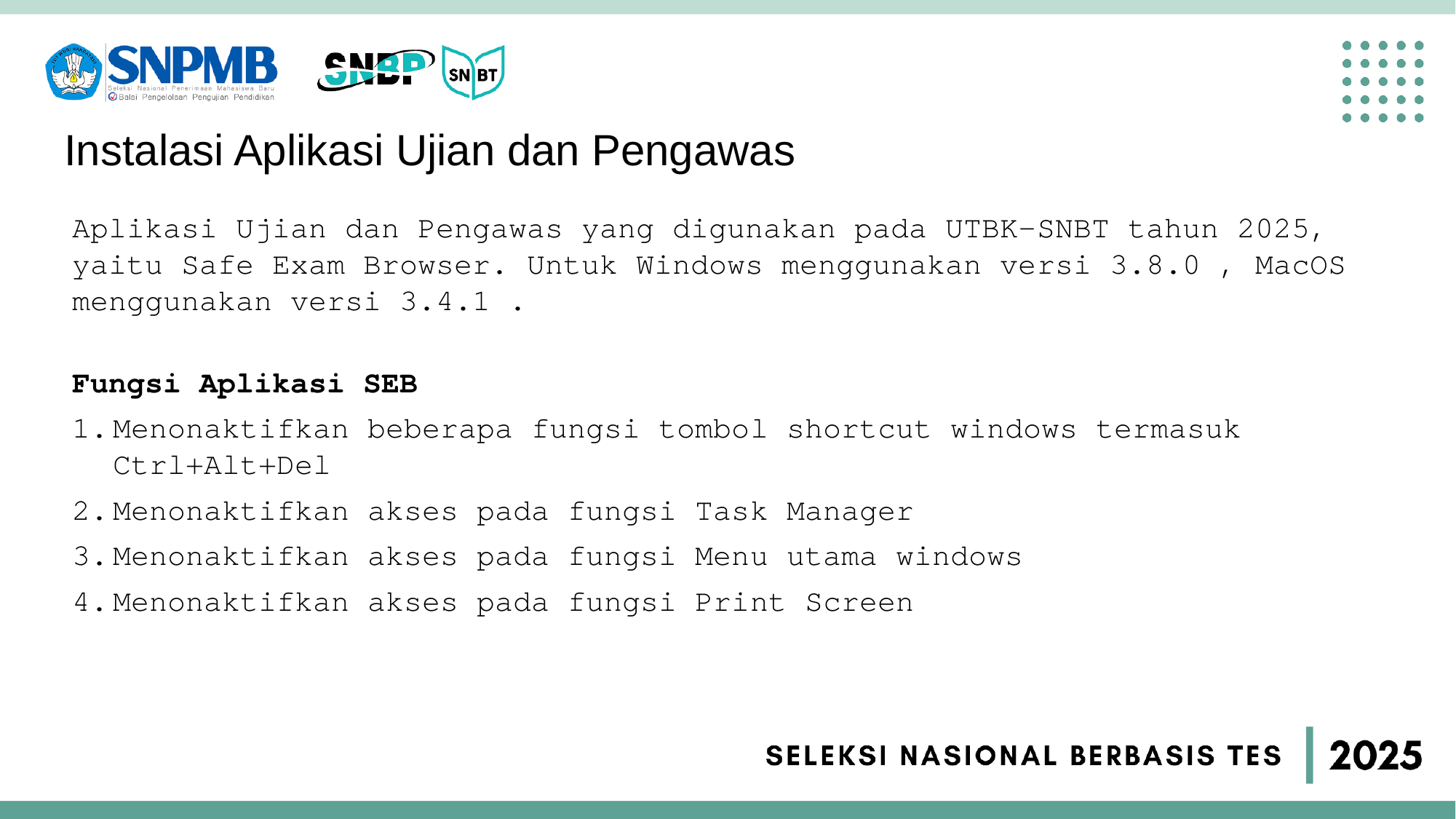

# Instalasi Aplikasi Ujian dan Pengawas
Aplikasi Ujian dan Pengawas yang digunakan pada UTBK-SNBT tahun 2025, yaitu Safe Exam Browser. Untuk Windows menggunakan versi 3.8.0 , MacOS menggunakan versi 3.4.1 .

Fungsi Aplikasi SEB
Menonaktifkan beberapa fungsi tombol shortcut windows termasuk Ctrl+Alt+Del
Menonaktifkan akses pada fungsi Task Manager
Menonaktifkan akses pada fungsi Menu utama windows
Menonaktifkan akses pada fungsi Print Screen